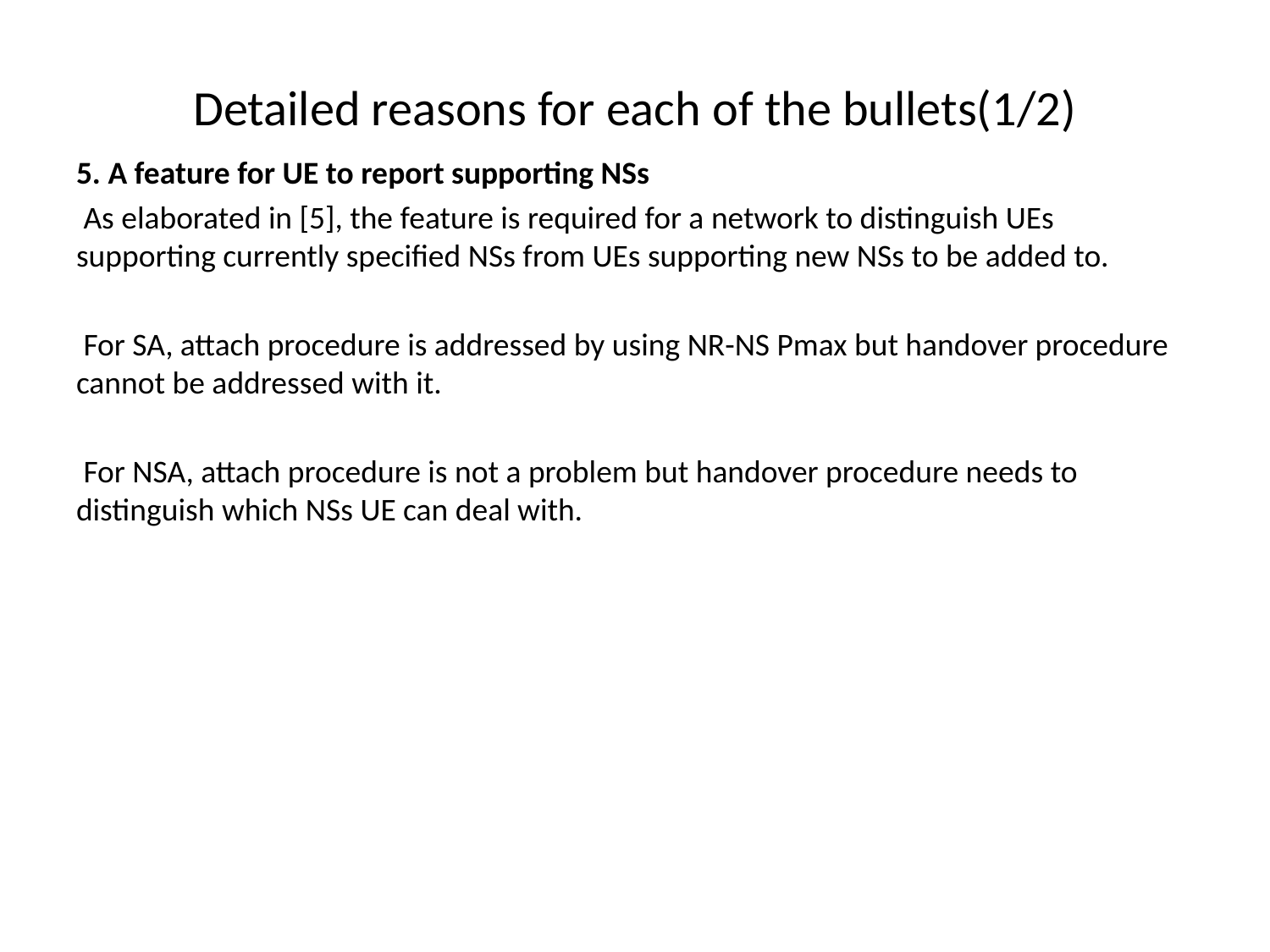

# Detailed reasons for each of the bullets(1/2)
5. A feature for UE to report supporting NSs
 As elaborated in [5], the feature is required for a network to distinguish UEs supporting currently specified NSs from UEs supporting new NSs to be added to.

 For SA, attach procedure is addressed by using NR-NS Pmax but handover procedure cannot be addressed with it.

 For NSA, attach procedure is not a problem but handover procedure needs to distinguish which NSs UE can deal with.